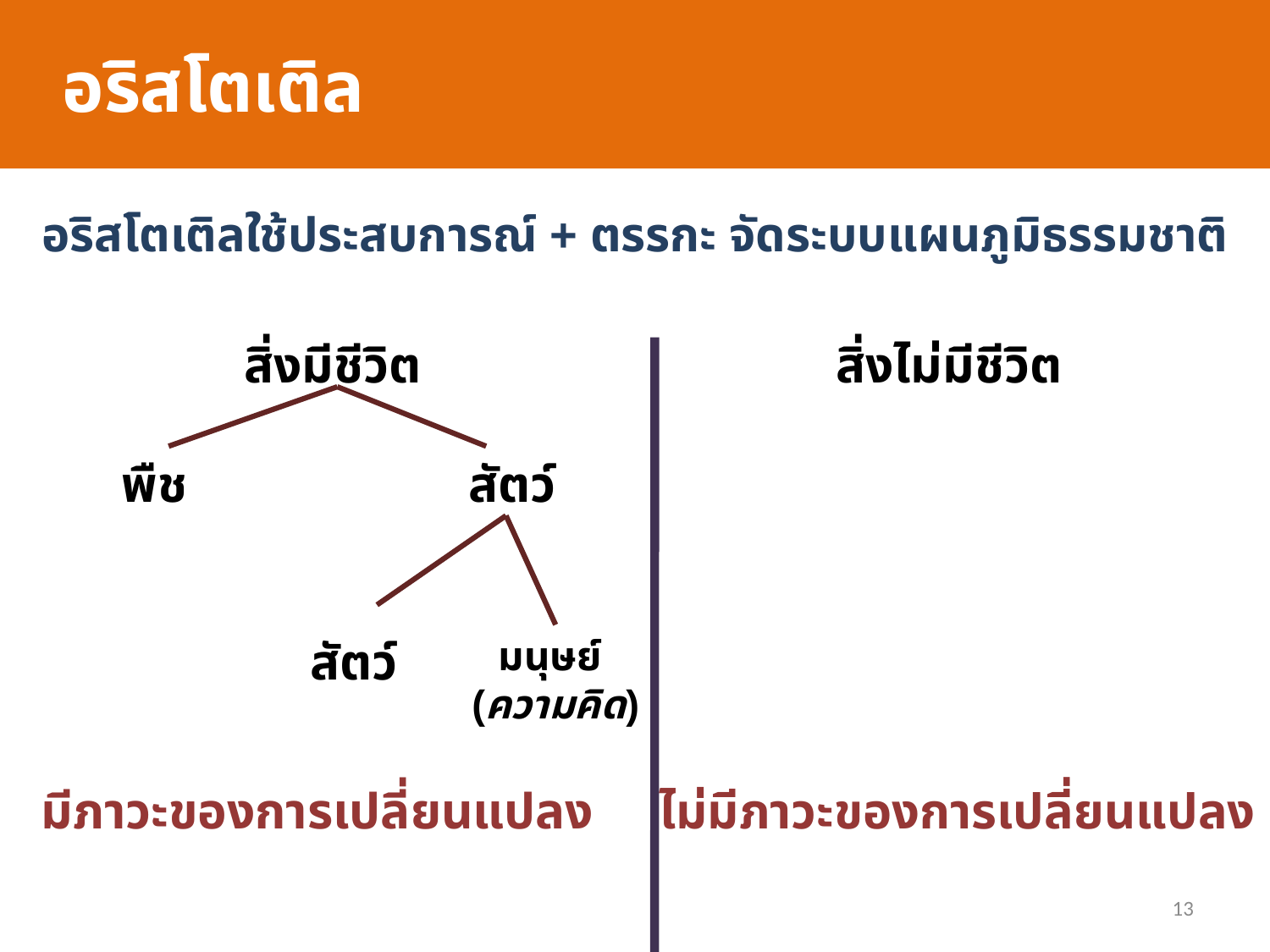

อริสโตเติล
อริสโตเติลใช้ประสบการณ์ + ตรรกะ จัดระบบแผนภูมิธรรมชาติ
สิ่งมีชีวิต
สิ่งไม่มีชีวิต
พืช
สัตว์
สัตว์
มนุษย์
(ความคิด)
มีภาวะของการเปลี่ยนแปลง
ไม่มีภาวะของการเปลี่ยนแปลง
13